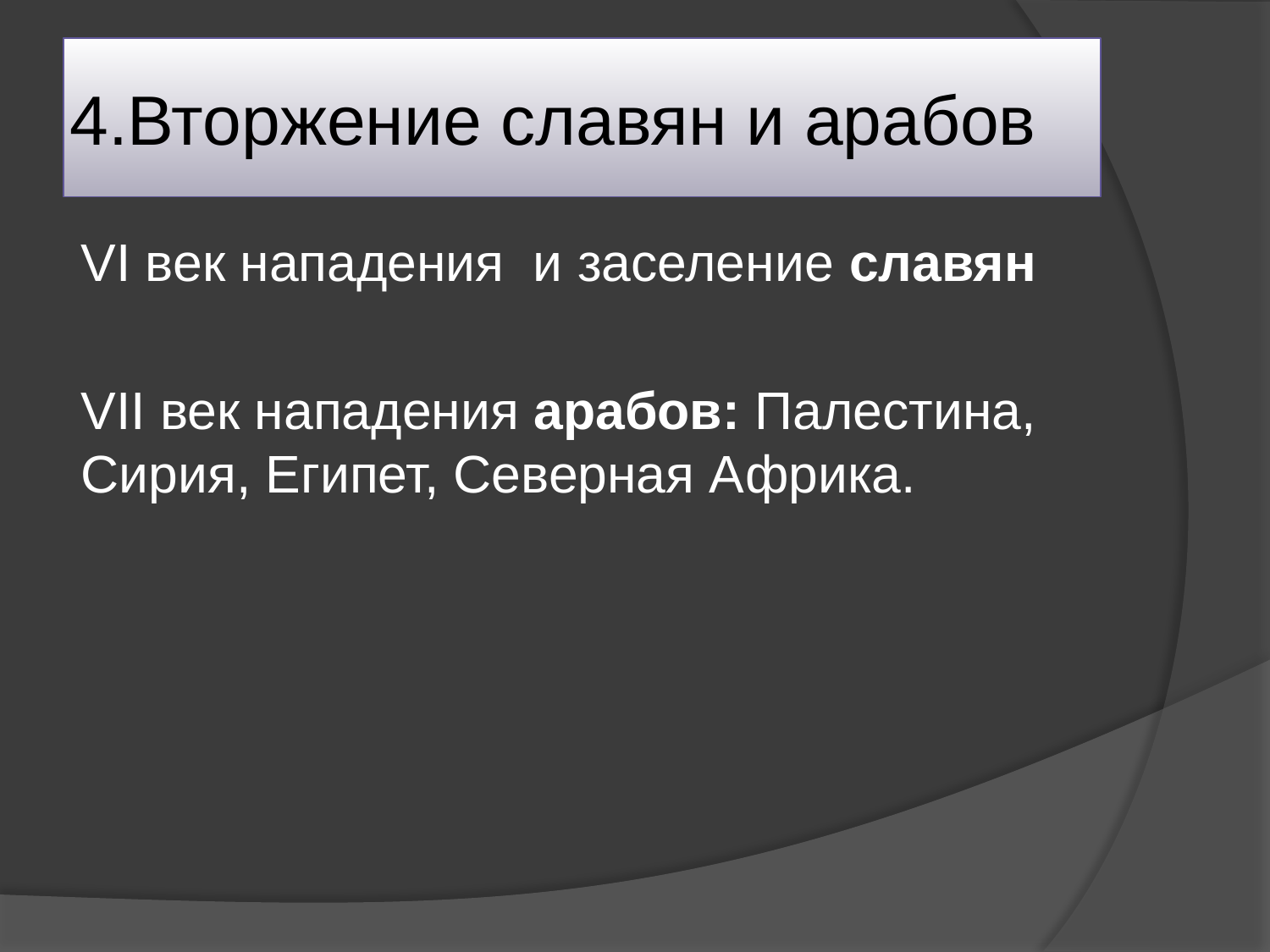

# 4.Вторжение славян и арабов
VI век нападения  и заселение славян

VII век нападения арабов: Палестина, Сирия, Египет, Северная Африка.